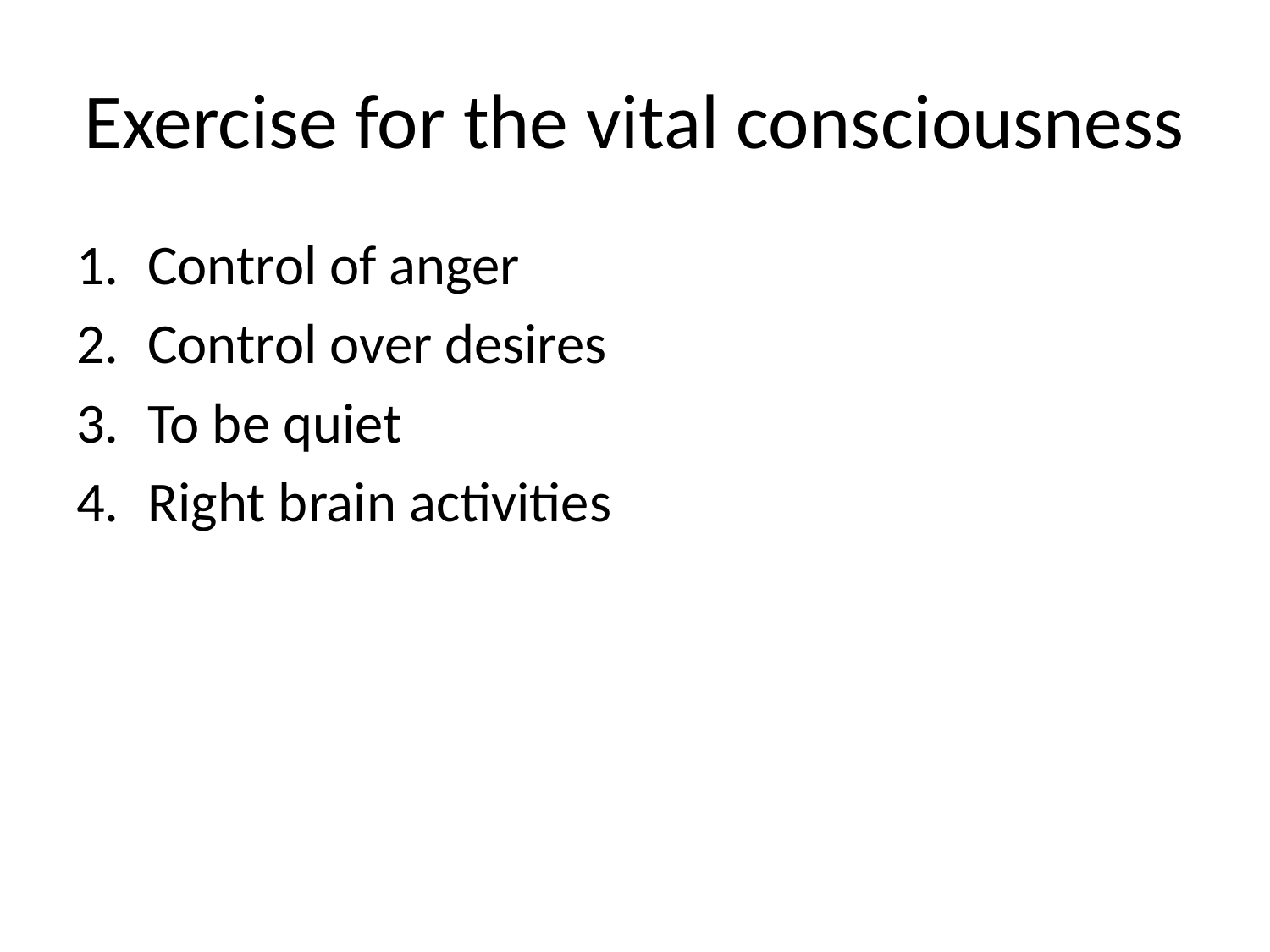

# Exercise for the vital consciousness
Control of anger
Control over desires
To be quiet
Right brain activities